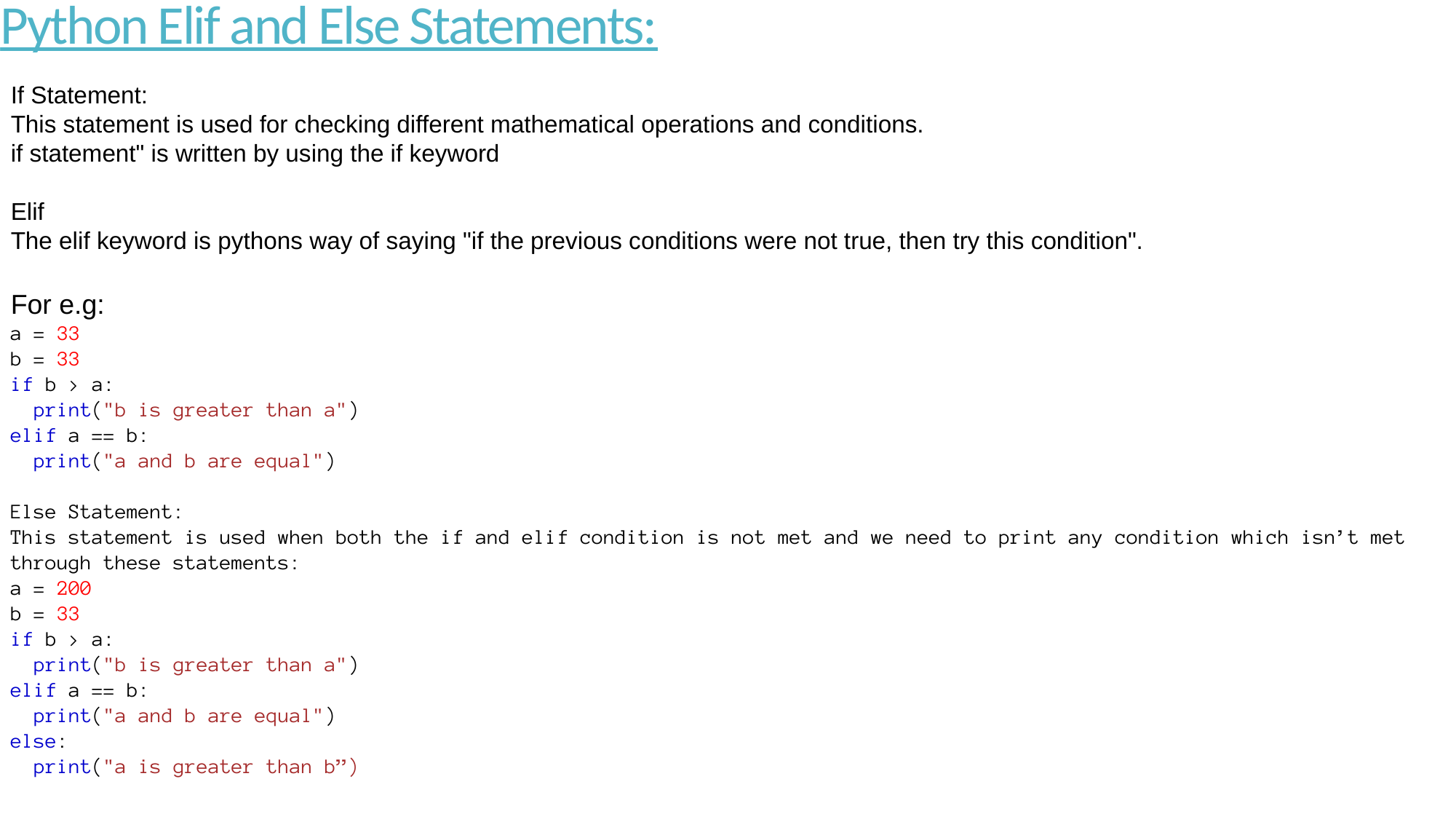

# Python Elif and Else Statements:

If Statement:
This statement is used for checking different mathematical operations and conditions.
if statement" is written by using the if keyword

Elif
The elif keyword is pythons way of saying "if the previous conditions were not true, then try this condition".

For e.g:
a = 33
b = 33
if b > a:
  print("b is greater than a")
elif a == b:
  print("a and b are equal")

Else Statement:
This statement is used when both the if and elif condition is not met and we need to print any condition which isn’t met through these statements:
a = 200
b = 33
if b > a:
  print("b is greater than a")
elif a == b:
  print("a and b are equal")
else:
  print("a is greater than b”)